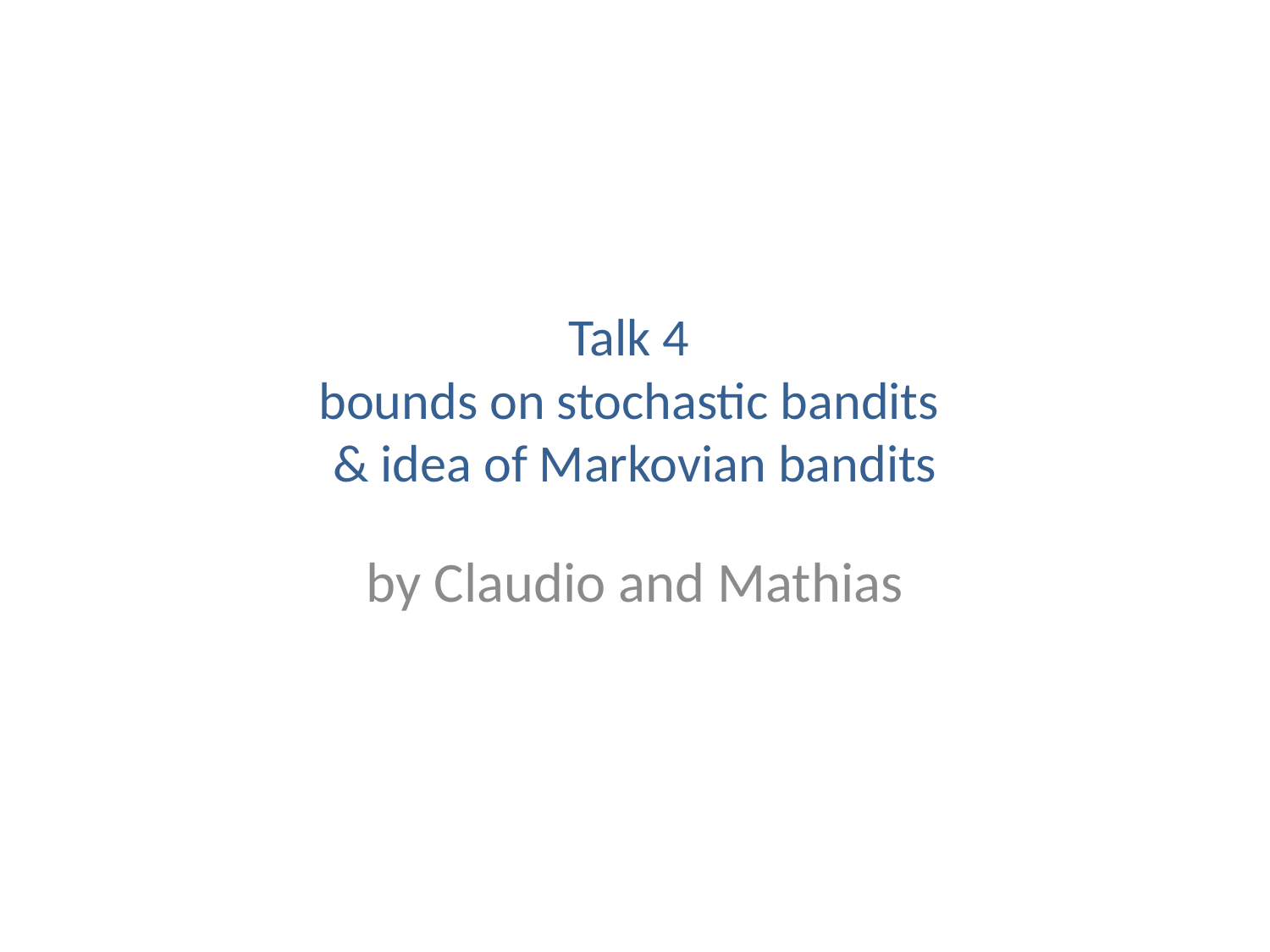

# Talk 4 bounds on stochastic bandits & idea of Markovian bandits
by Claudio and Mathias